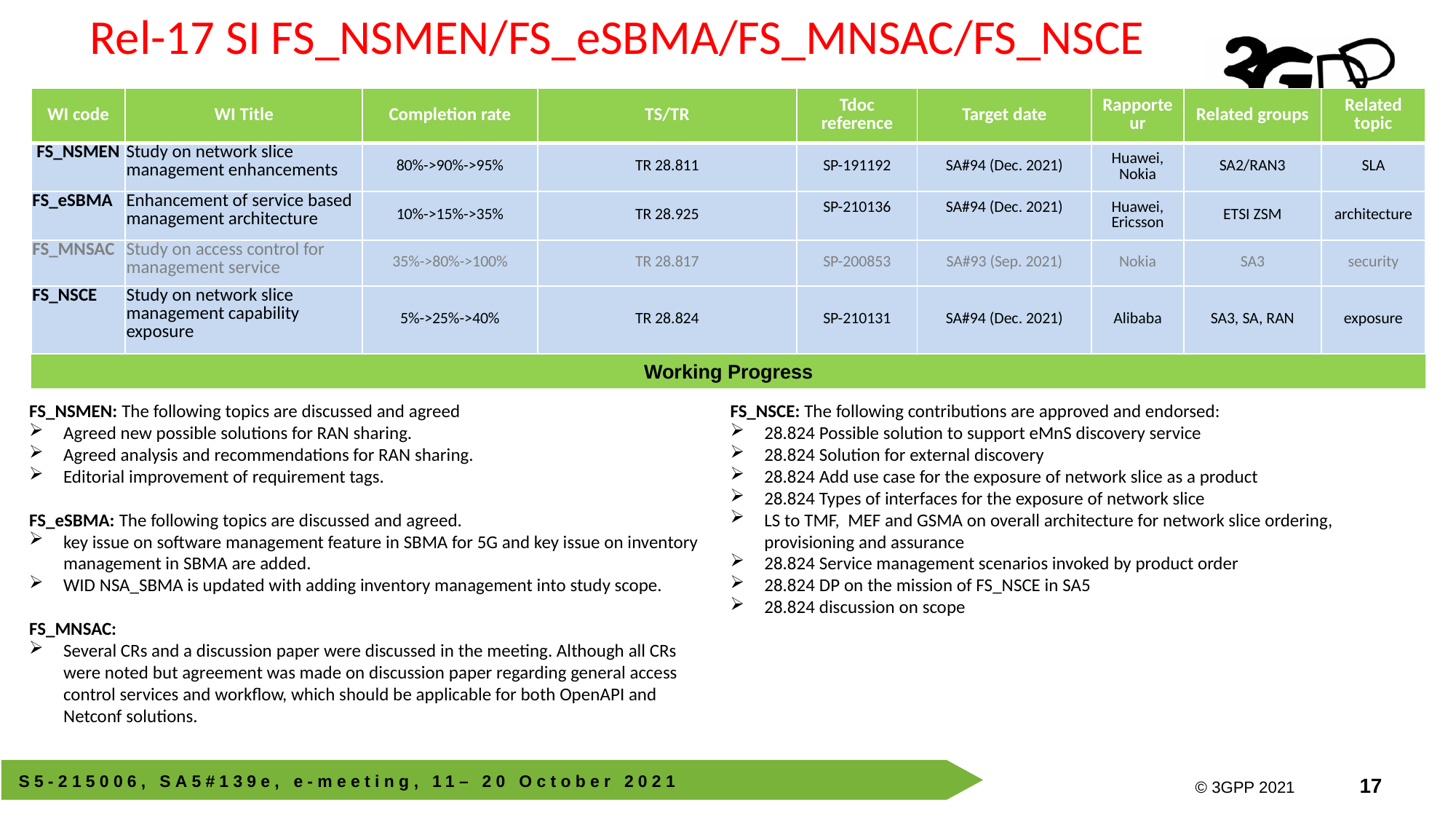

Rel-17 SI FS_NSMEN/FS_eSBMA/FS_MNSAC/FS_NSCE

| WI code | WI Title | Completion rate | TS/TR | Tdoc reference | Target date | Rapporteur | Related groups | Related topic |
| --- | --- | --- | --- | --- | --- | --- | --- | --- |
| FS\_NSMEN | Study on network slice management enhancements | 80%->90%->95% | TR 28.811 | SP-191192 | SA#94 (Dec. 2021) | Huawei, Nokia | SA2/RAN3 | SLA |
| FS\_eSBMA | Enhancement of service based management architecture | 10%->15%->35% | TR 28.925 | SP-210136 | SA#94 (Dec. 2021) | Huawei, Ericsson | ETSI ZSM | architecture |
| FS\_MNSAC | Study on access control for management service | 35%->80%->100% | TR 28.817 | SP-200853 | SA#93 (Sep. 2021) | Nokia | SA3 | security |
| FS\_NSCE | Study on network slice management capability exposure | 5%->25%->40% | TR 28.824 | SP-210131 | SA#94 (Dec. 2021) | Alibaba | SA3, SA, RAN | exposure |
Working Progress
FS_NSMEN: The following topics are discussed and agreed
Agreed new possible solutions for RAN sharing.
Agreed analysis and recommendations for RAN sharing.
Editorial improvement of requirement tags.

FS_eSBMA: The following topics are discussed and agreed.
key issue on software management feature in SBMA for 5G and key issue on inventory management in SBMA are added.
WID NSA_SBMA is updated with adding inventory management into study scope.

FS_MNSAC:
Several CRs and a discussion paper were discussed in the meeting. Although all CRs were noted but agreement was made on discussion paper regarding general access control services and workflow, which should be applicable for both OpenAPI and Netconf solutions.

FS_NSCE: The following contributions are approved and endorsed:
28.824 Possible solution to support eMnS discovery service
28.824 Solution for external discovery
28.824 Add use case for the exposure of network slice as a product
28.824 Types of interfaces for the exposure of network slice
LS to TMF,  MEF and GSMA on overall architecture for network slice ordering, provisioning and assurance
28.824 Service management scenarios invoked by product order
28.824 DP on the mission of FS_NSCE in SA5
28.824 discussion on scope